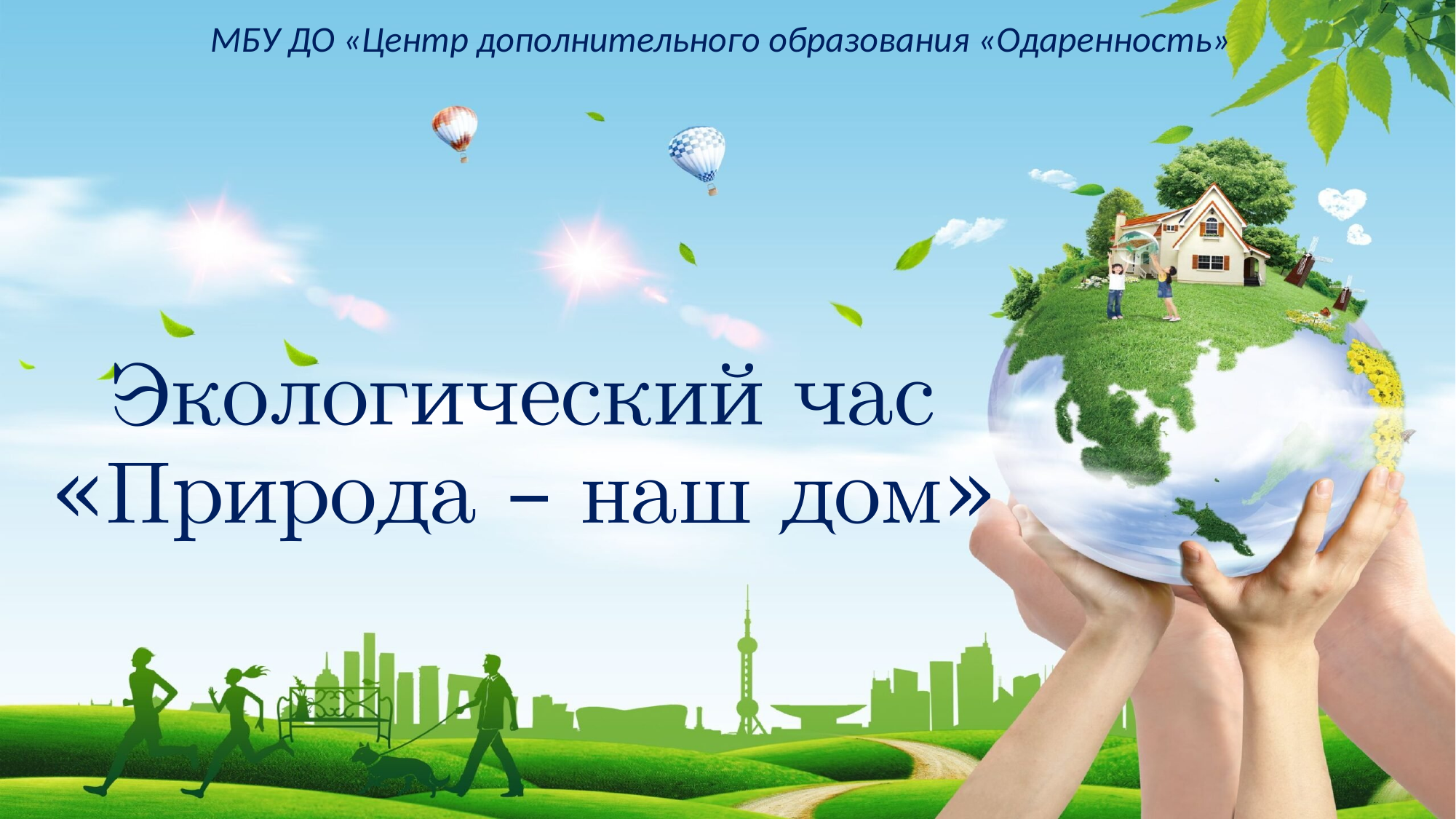

МБУ ДО «Центр дополнительного образования «Одаренность»
# Экологический час «Природа – наш дом»